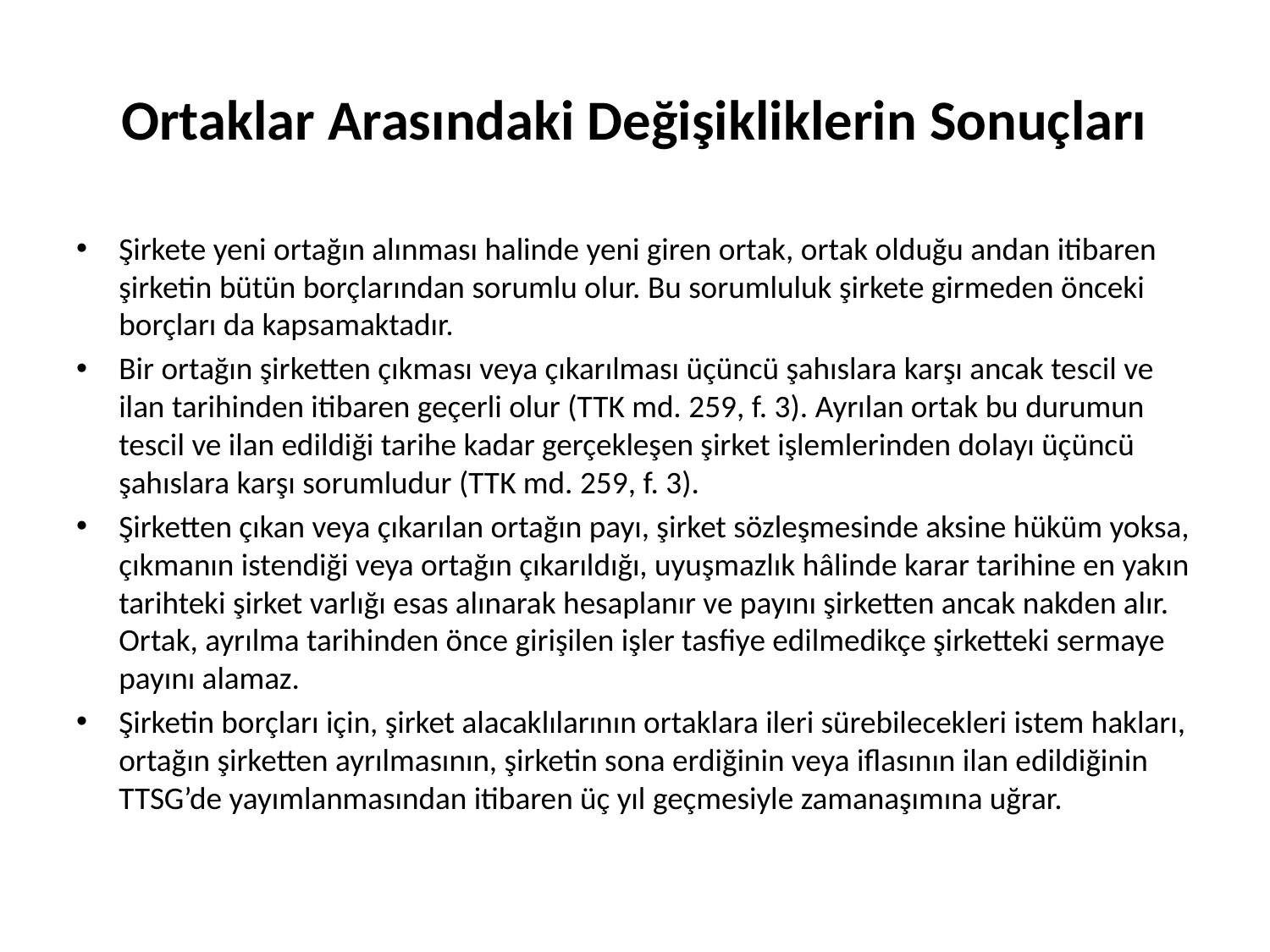

# Ortaklar Arasındaki Değişikliklerin Sonuçları
Şirkete yeni ortağın alınması halinde yeni giren ortak, ortak olduğu andan itibaren şirketin bütün borçlarından sorumlu olur. Bu sorumluluk şirkete girmeden önceki borçları da kapsamaktadır.
Bir ortağın şirketten çıkması veya çıkarılması üçüncü şahıslara karşı ancak tescil ve ilan tarihinden itibaren geçerli olur (TTK md. 259, f. 3). Ayrılan ortak bu durumun tescil ve ilan edildiği tarihe kadar gerçekleşen şirket işlemlerinden dolayı üçüncü şahıslara karşı sorumludur (TTK md. 259, f. 3).
Şirketten çıkan veya çıkarılan ortağın payı, şirket sözleşmesinde aksine hüküm yoksa, çıkmanın istendiği veya ortağın çıkarıldığı, uyuşmazlık hâlinde karar tarihine en yakın tarihteki şirket varlığı esas alınarak hesaplanır ve payını şirketten ancak nakden alır. Ortak, ayrılma tarihinden önce girişilen işler tasfiye edilmedikçe şirketteki sermaye payını alamaz.
Şirketin borçları için, şirket alacaklılarının ortaklara ileri sürebilecekleri istem hakları, ortağın şirketten ayrılmasının, şirketin sona erdiğinin veya iflasının ilan edildiğinin TTSG’de yayımlanmasından itibaren üç yıl geçmesiyle zamanaşımına uğrar.